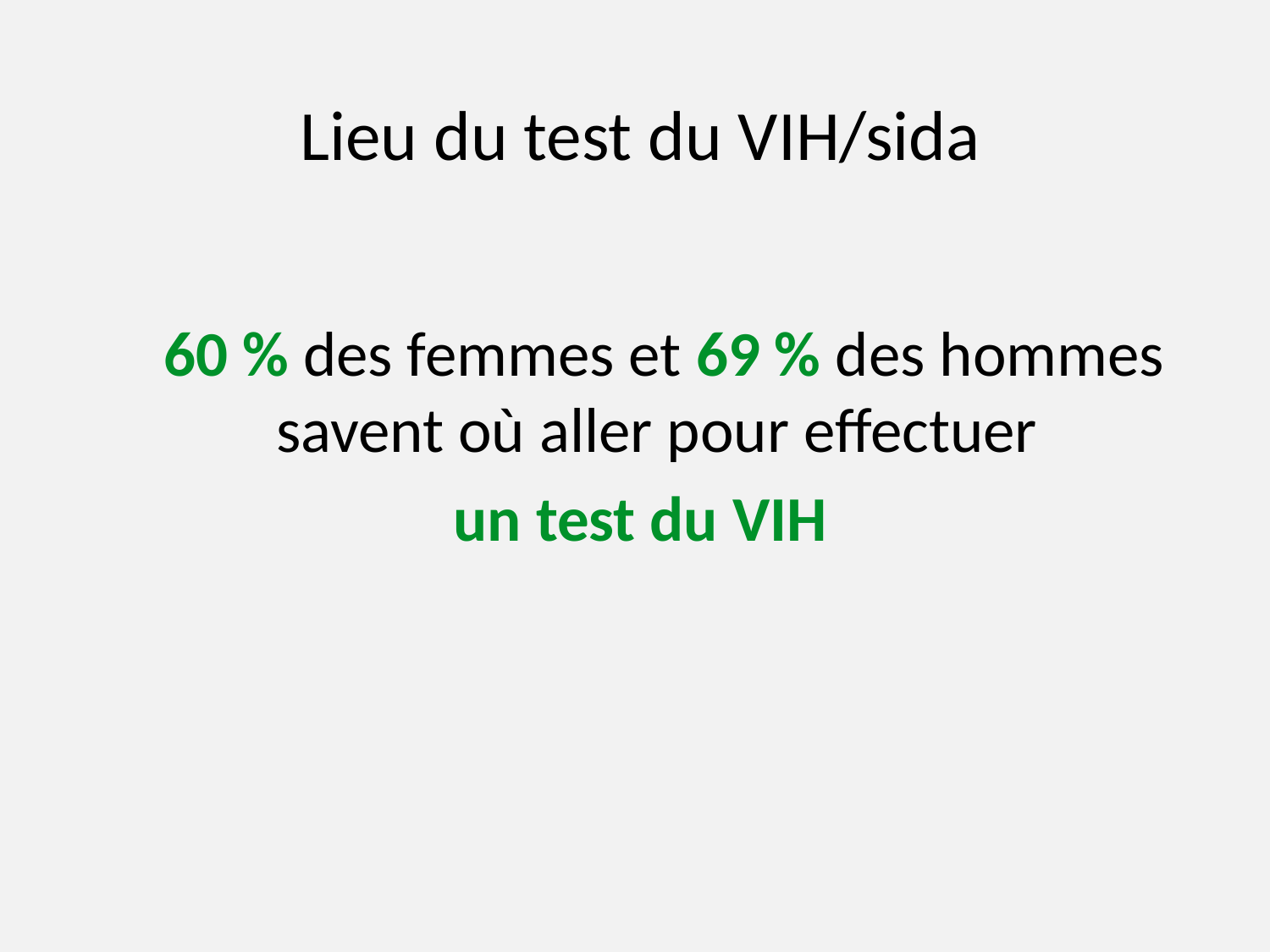

# Lieu du test du VIH/sida
	60 % des femmes et 69 % des hommes savent où aller pour effectuer
un test du VIH